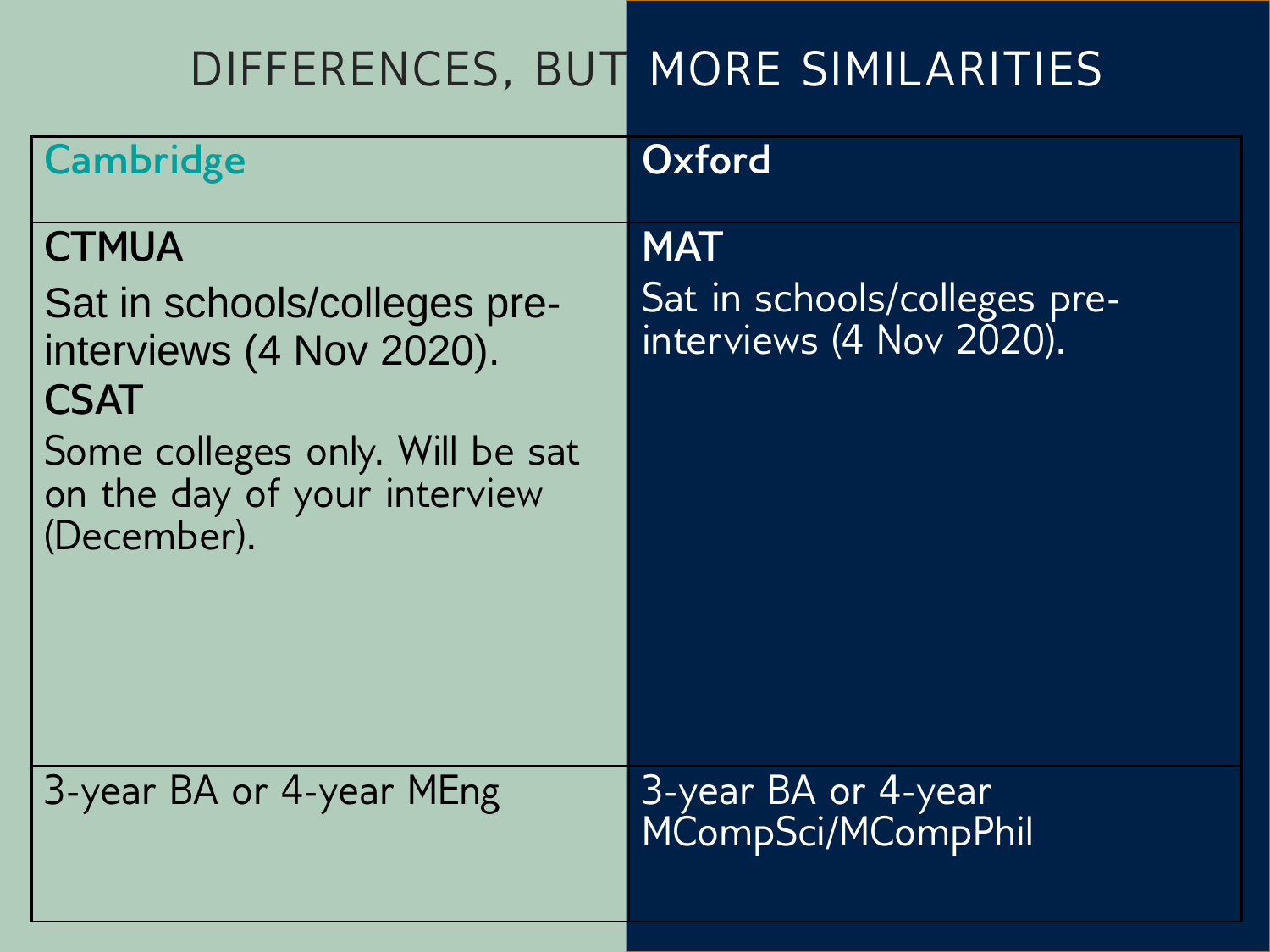

Differences, but more Similarities
| Cambridge | Oxford |
| --- | --- |
| CTMUA Sat in schools/colleges pre-interviews (4 Nov 2020). CSAT Some colleges only. Will be sat on the day of your interview (December). | MAT Sat in schools/colleges pre-interviews (4 Nov 2020). |
| 3-year BA or 4-year MEng | 3-year BA or 4-year MCompSci/MCompPhil |